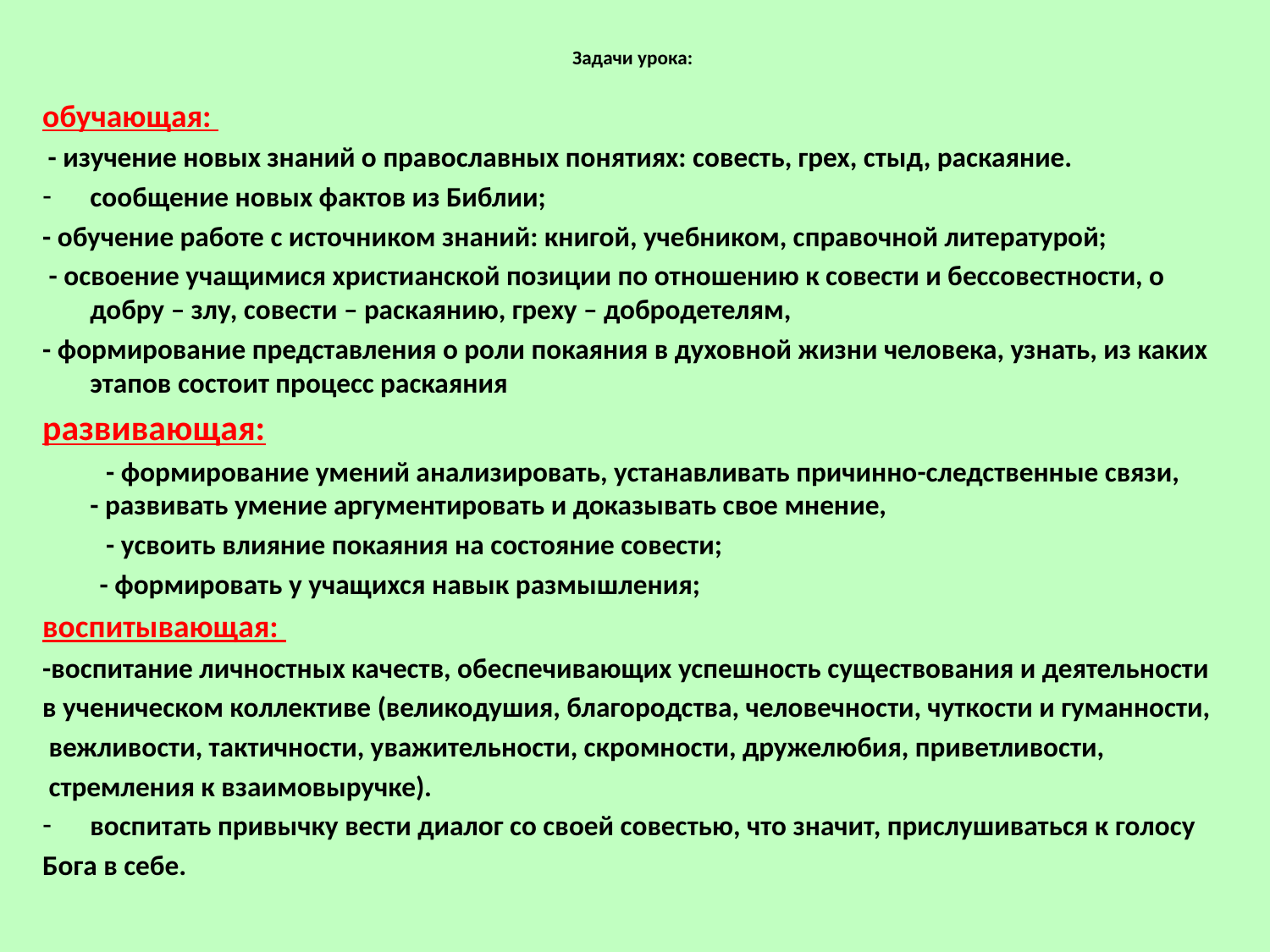

# Задачи урока:
обучающая:
 - изучение новых знаний о православных понятиях: совесть, грех, стыд, раскаяние.
сообщение новых фактов из Библии;
- обучение работе с источником знаний: книгой, учебником, справочной литературой;
 - освоение учащимися христианской позиции по отношению к совести и бессовестности, о добру – злу, совести – раскаянию, греху – добродетелям,
- формирование представления о роли покаяния в духовной жизни человека, узнать, из каких этапов состоит процесс раскаяния
развивающая:
          - формирование умений анализировать, устанавливать причинно-следственные связи,
- развивать умение аргументировать и доказывать свое мнение,
          - усвоить влияние покаяния на состояние совести;
         - формировать у учащихся навык размышления;
воспитывающая:
-воспитание личностных качеств, обеспечивающих успешность существования и деятельности
в ученическом коллективе (великодушия, благородства, человечности, чуткости и гуманности,
 вежливости, тактичности, уважительности, скромности, дружелюбия, приветливости,
 стремления к взаимовыручке).
воспитать привычку вести диалог со своей совестью, что значит, прислушиваться к голосу
Бога в себе.